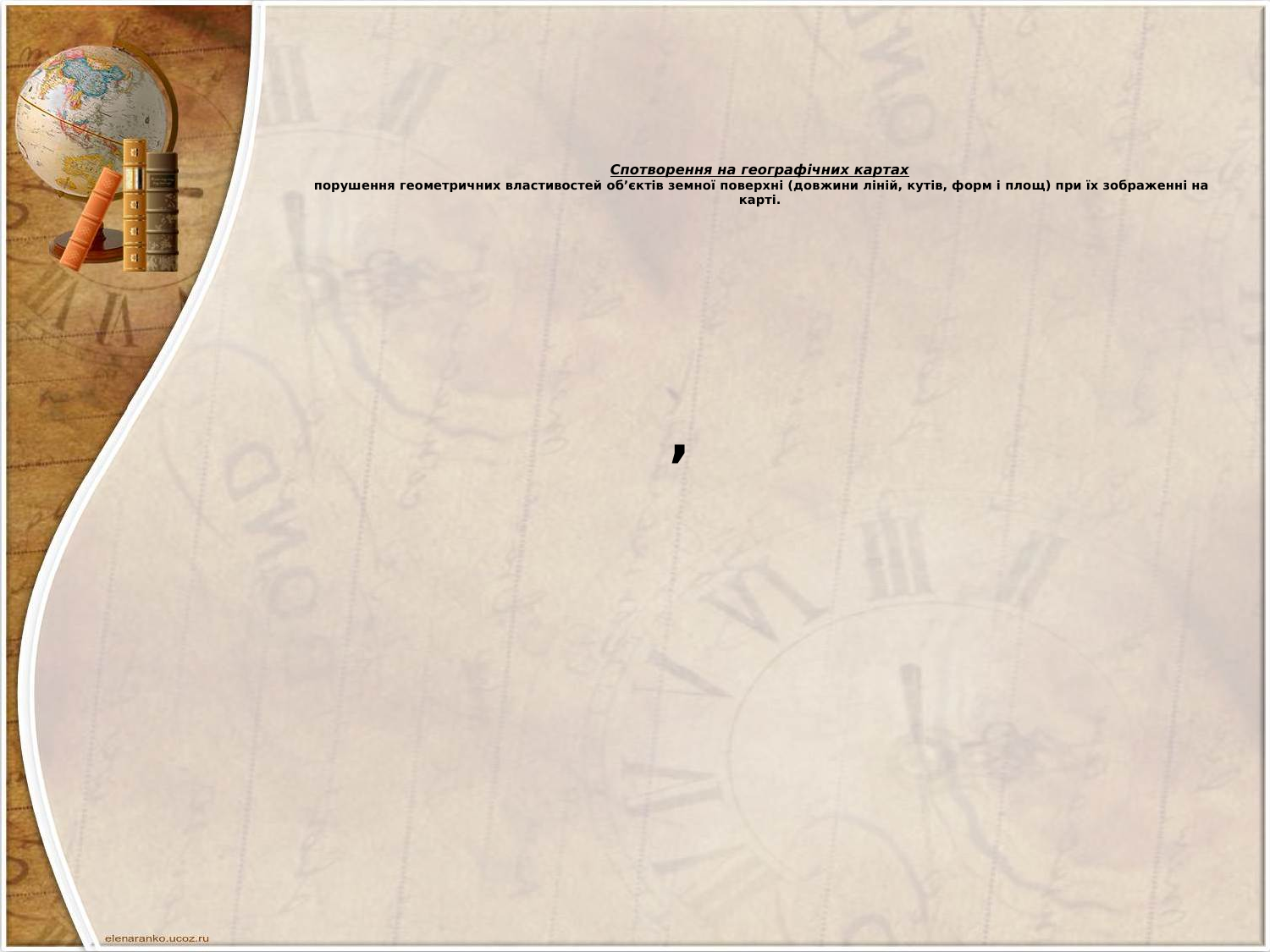

# Спотворення на географічних картах порушення геометричних властивостей об’єктів земної поверхні (довжини ліній, кутів, форм і площ) при їх зображенні на карті.
,